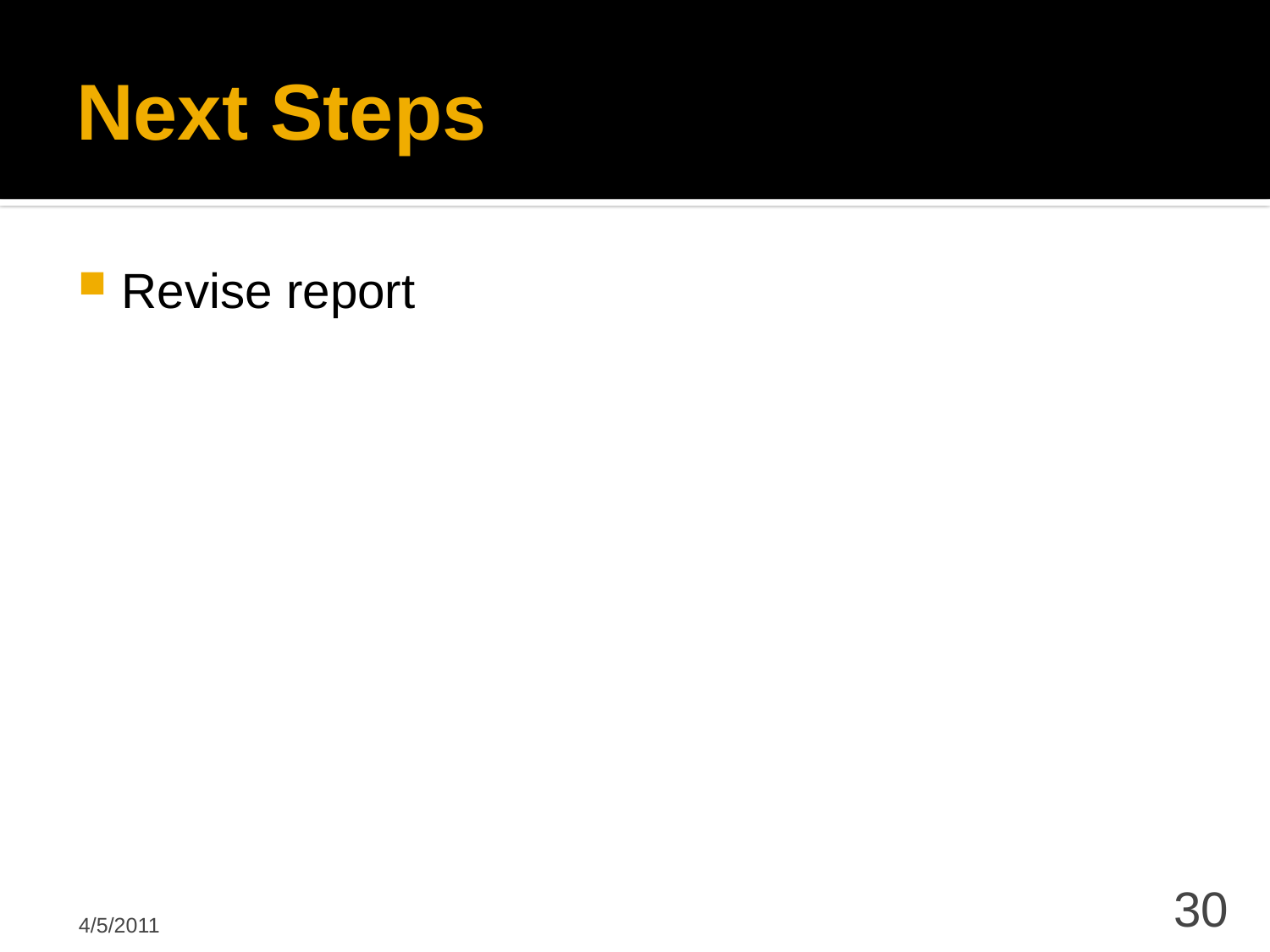

# Next Steps
Revise report

4/5/2011
30